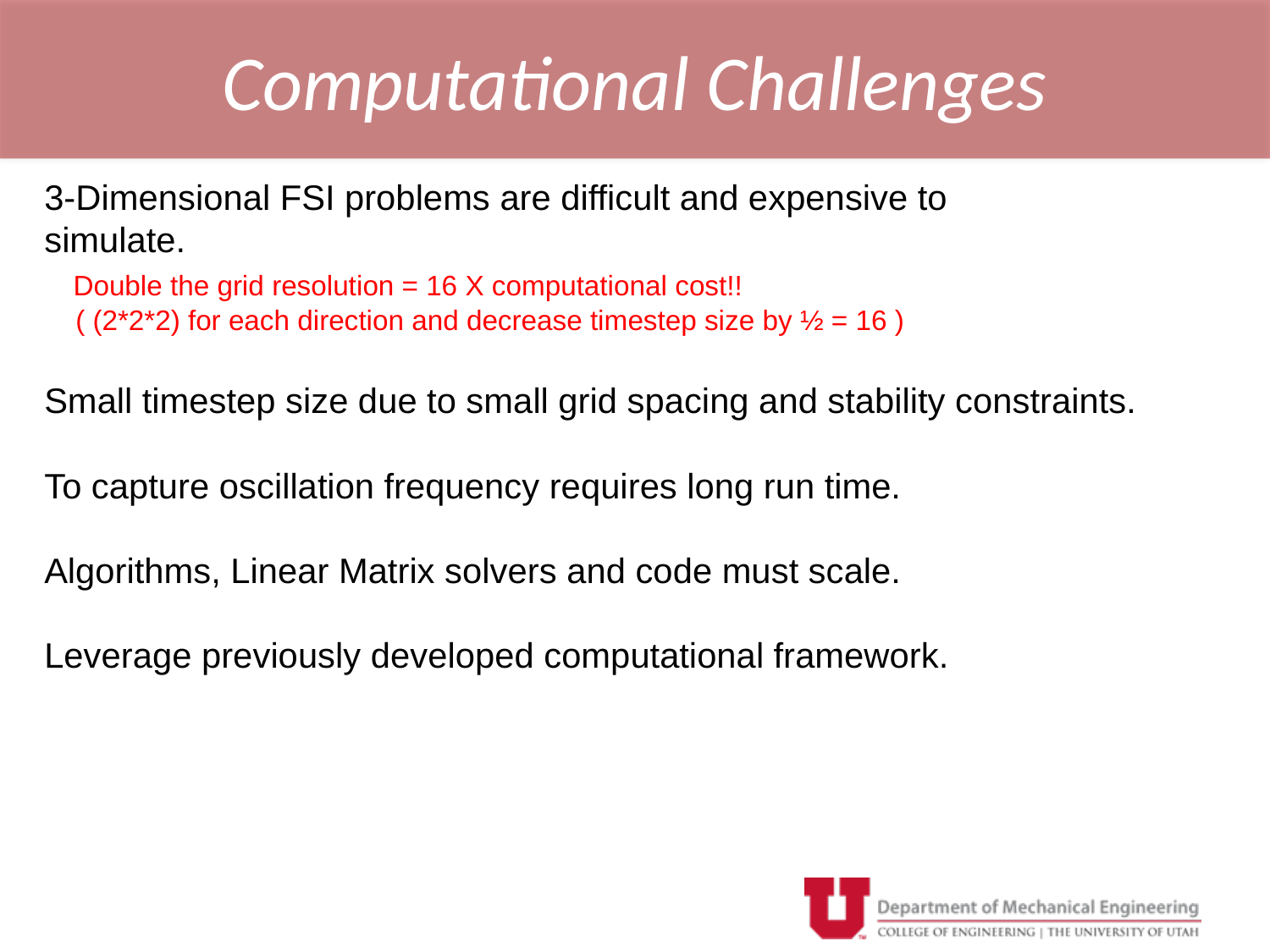

Computational Challenges
3-Dimensional FSI problems are difficult and expensive to
simulate.
   Double the grid resolution = 16 X computational cost!!
    ( (2*2*2) for each direction and decrease timestep size by ½ = 16 )

Small timestep size due to small grid spacing and stability constraints.

To capture oscillation frequency requires long run time.

Algorithms, Linear Matrix solvers and code must scale.

Leverage previously developed computational framework.